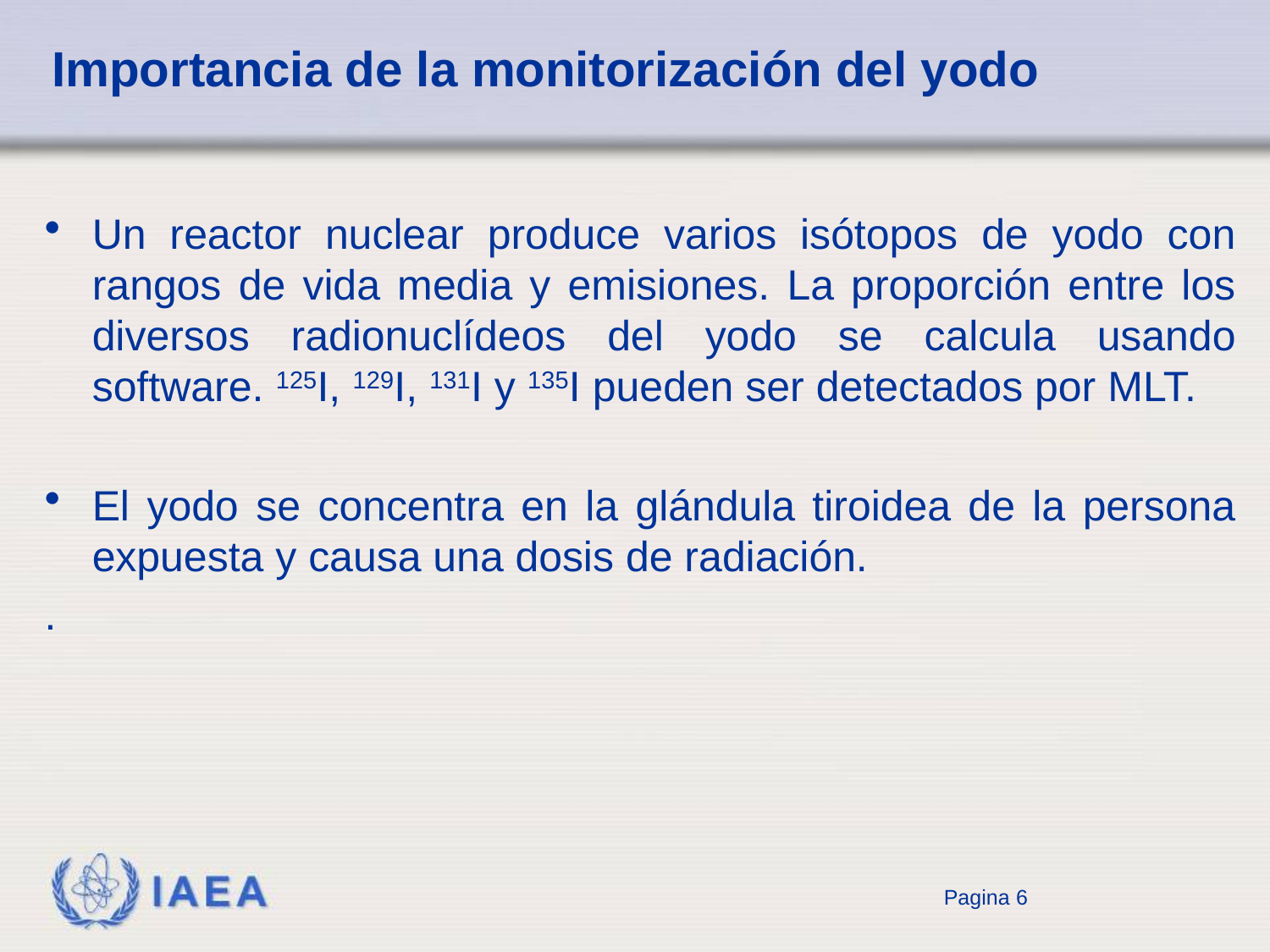

# Importancia de la monitorización del yodo
Un reactor nuclear produce varios isótopos de yodo con rangos de vida media y emisiones. La proporción entre los diversos radionuclídeos del yodo se calcula usando software. 125I, 129I, 131I y 135I pueden ser detectados por MLT.

El yodo se concentra en la glándula tiroidea de la persona expuesta y causa una dosis de radiación.
.